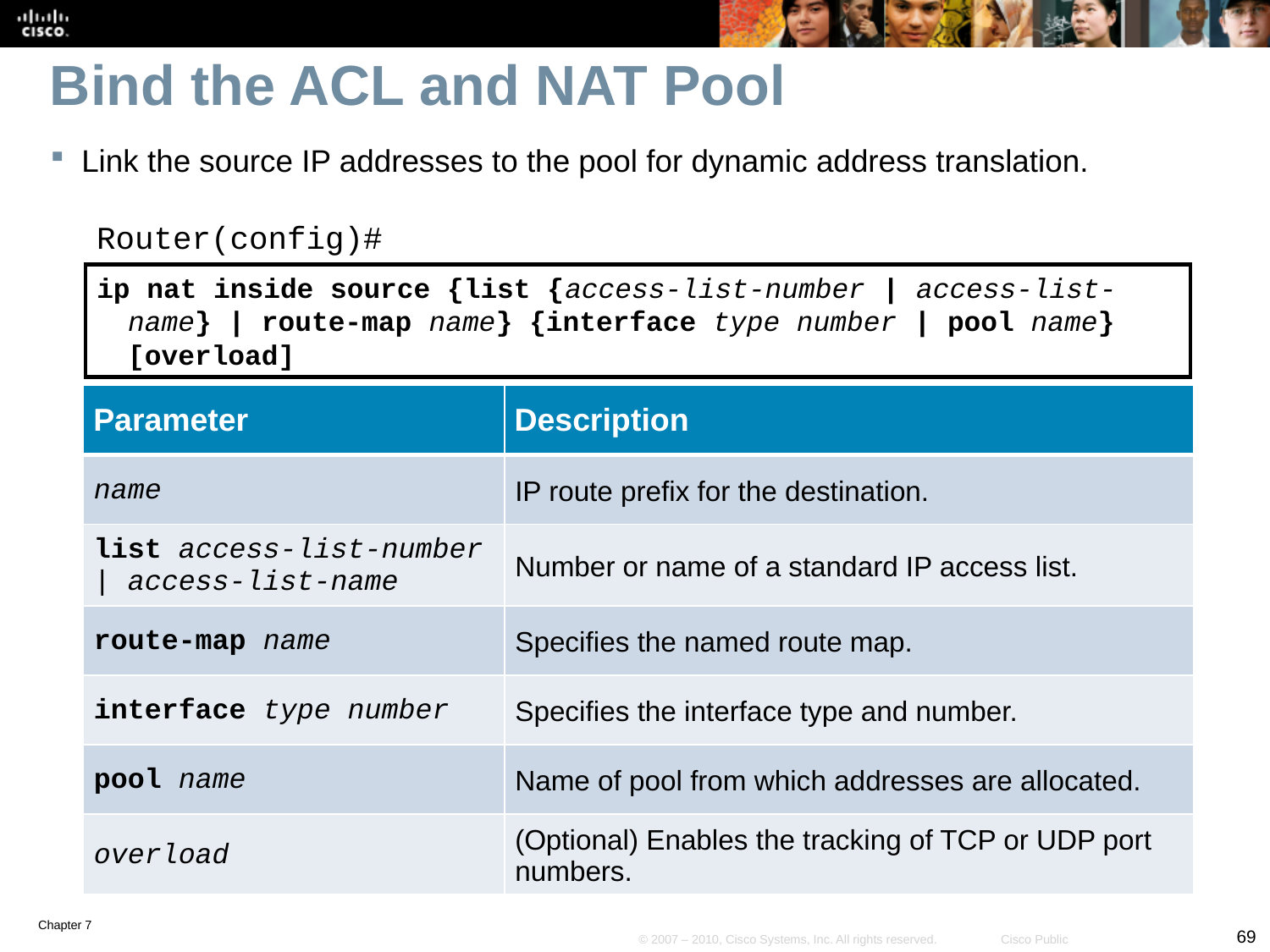

# Bind the ACL and NAT Pool
Link the source IP addresses to the pool for dynamic address translation.
Router(config)#
ip nat inside source {list {access-list-number | access-list-name} | route-map name} {interface type number | pool name} [overload]
| Parameter | Description |
| --- | --- |
| name | IP route prefix for the destination. |
| list access-list-number | access-list-name | Number or name of a standard IP access list. |
| route-map name | Specifies the named route map. |
| interface type number | Specifies the interface type and number. |
| pool name | Name of pool from which addresses are allocated. |
| overload | (Optional) Enables the tracking of TCP or UDP port numbers. |